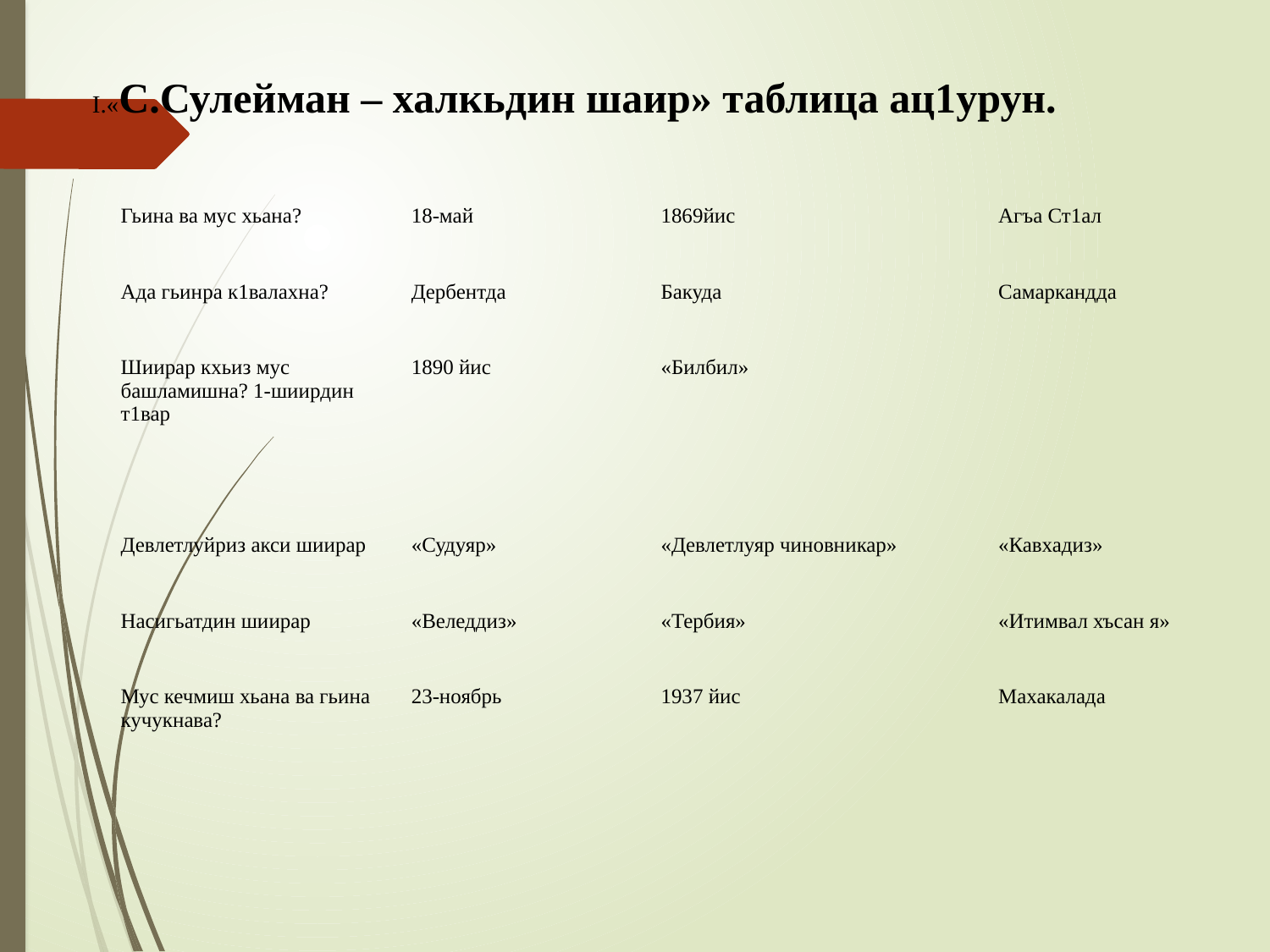

«С.Сулейман – халкьдин шаир» таблица ац1урун.

| Гьина ва мус хьана? | 18-май | 1869йис | Агъа Ст1ал |
| --- | --- | --- | --- |
| Ада гьинра к1валахна? | Дербентда | Бакуда | Самаркандда |
| Шиирар кхьиз мус башламишна? 1-шиирдин т1вар | 1890 йис | «Билбил» |  |
| Девлетлуйриз акси шиирар | «Судуяр» | «Девлетлуяр чиновникар» | «Кавхадиз» |
| Насигьатдин шиирар | «Веледдиз» | «Тербия» | «Итимвал хъсан я» |
| Мус кечмиш хьана ва гьина кучукнава? | 23-ноябрь | 1937 йис | Махакалада |